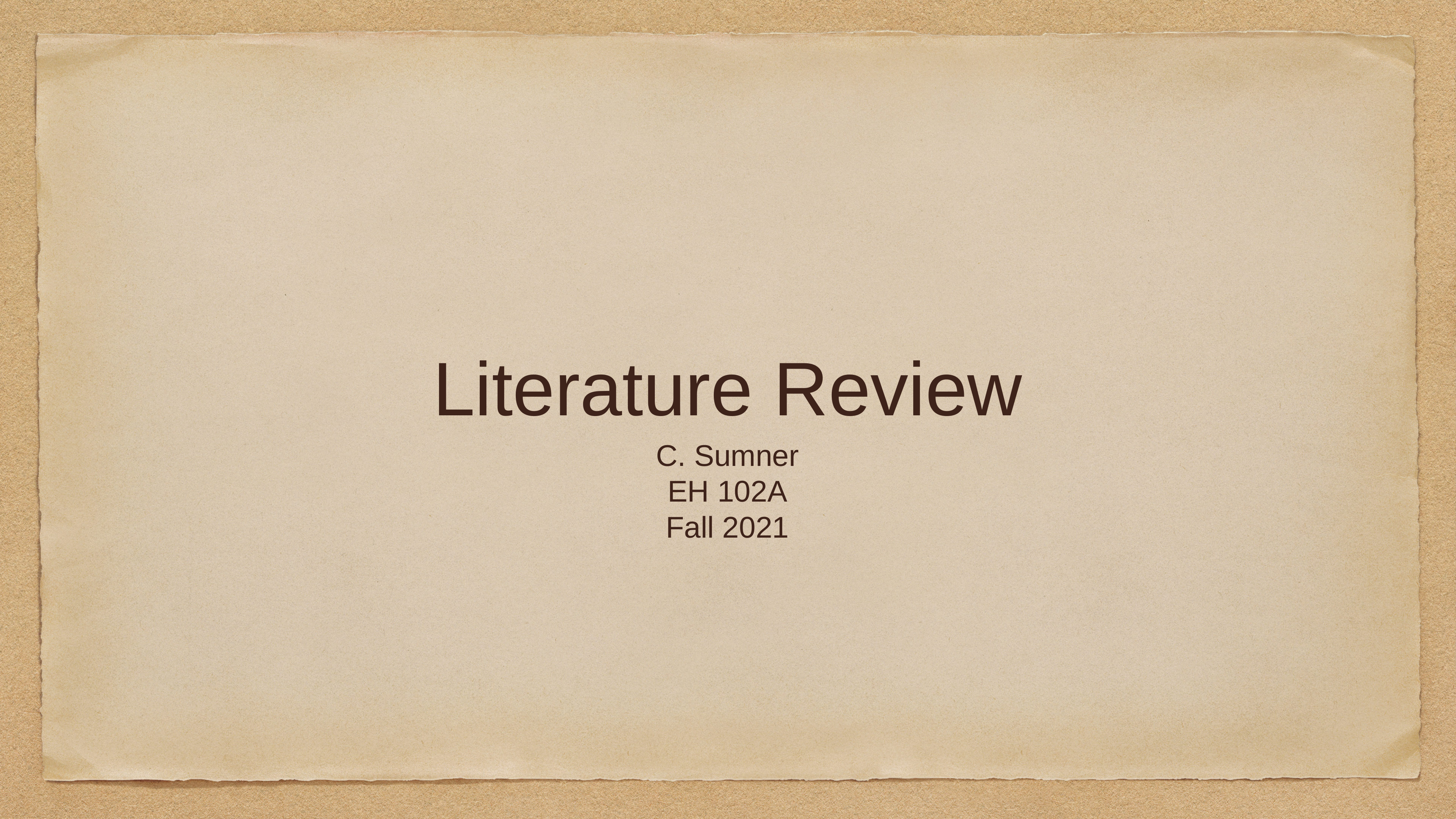

# Literature Review
C. Sumner
EH 102A
Fall 2021